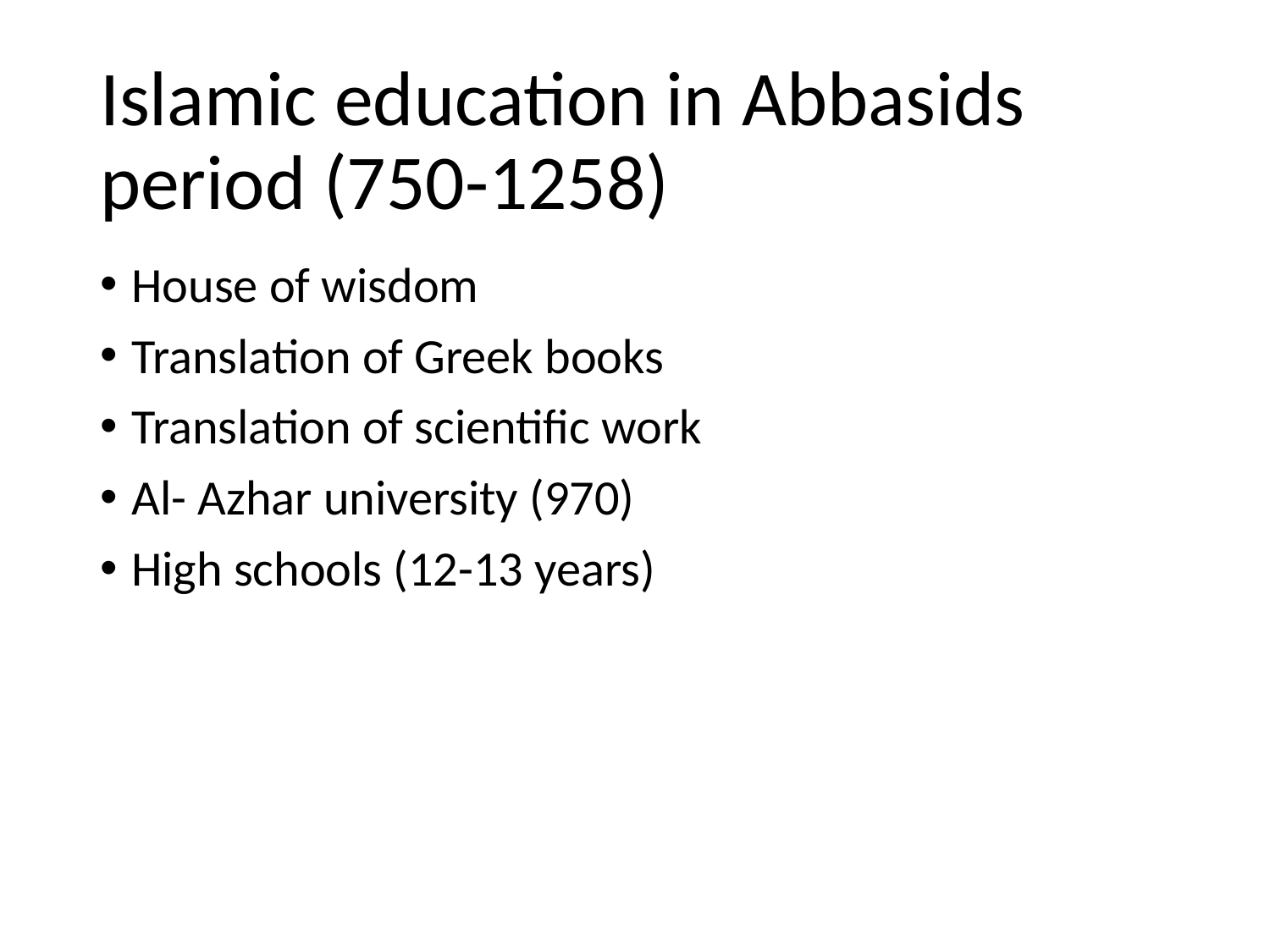

# Islamic education in Abbasids period (750-1258)
House of wisdom
Translation of Greek books
Translation of scientific work
Al- Azhar university (970)
High schools (12-13 years)